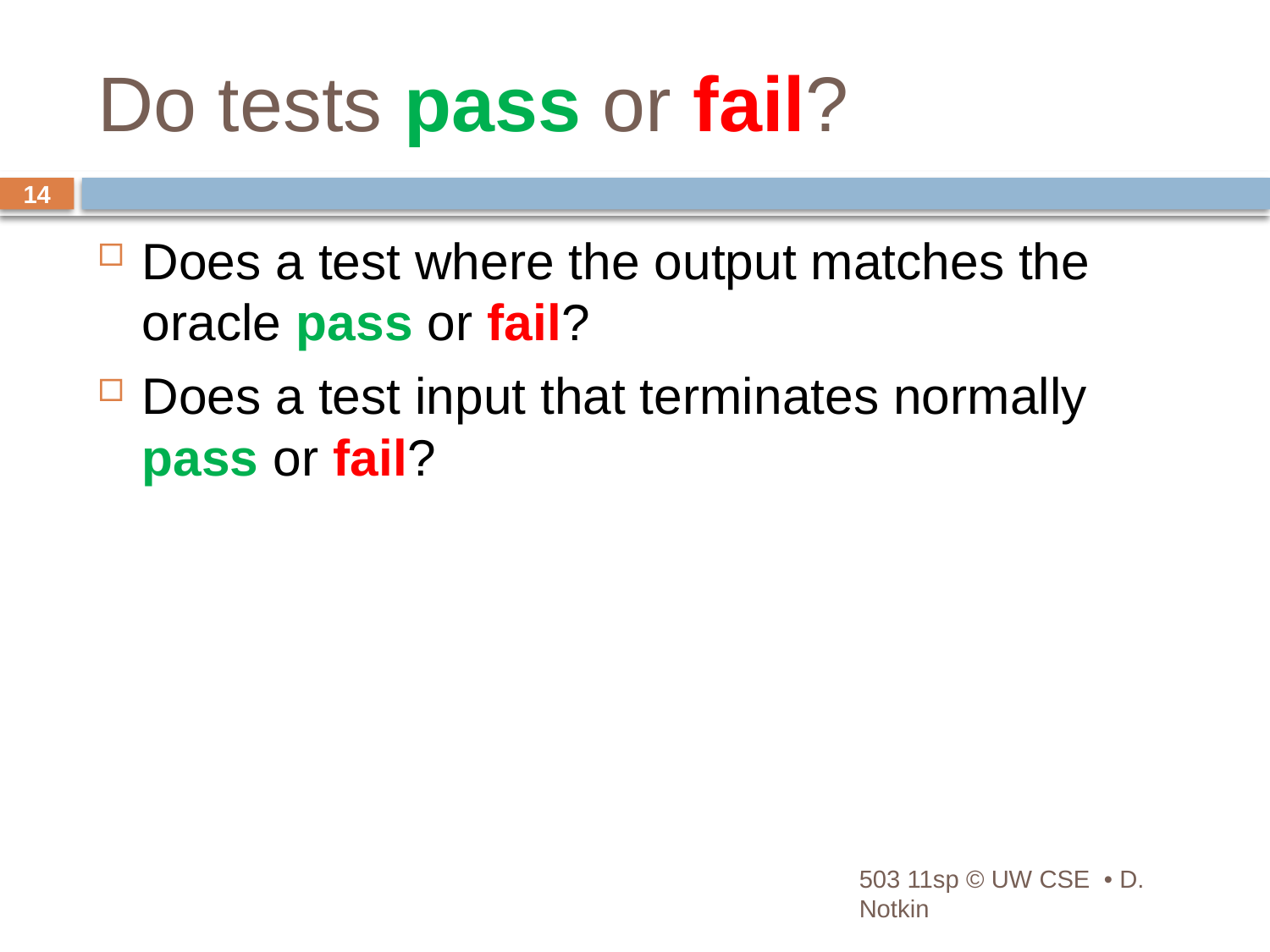

# Do tests pass or fail?
14
Does a test where the output matches the oracle pass or fail?
Does a test input that terminates normally pass or fail?
503 11sp © UW CSE  • D. Notkin